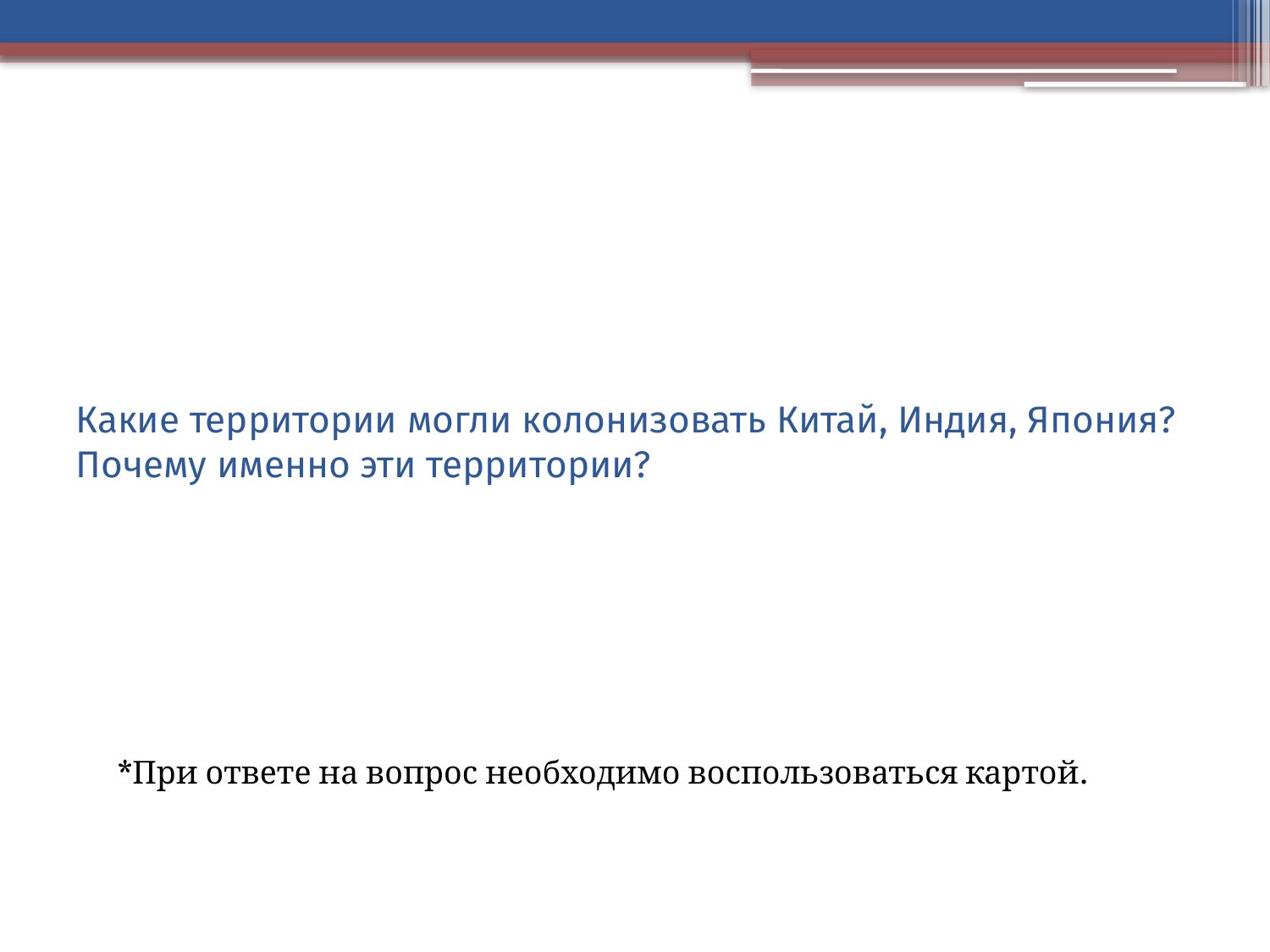

# Какие территории могли колонизовать Китай, Индия, Япония? Почему именно эти территории?
*При ответе на вопрос необходимо воспользоваться картой.